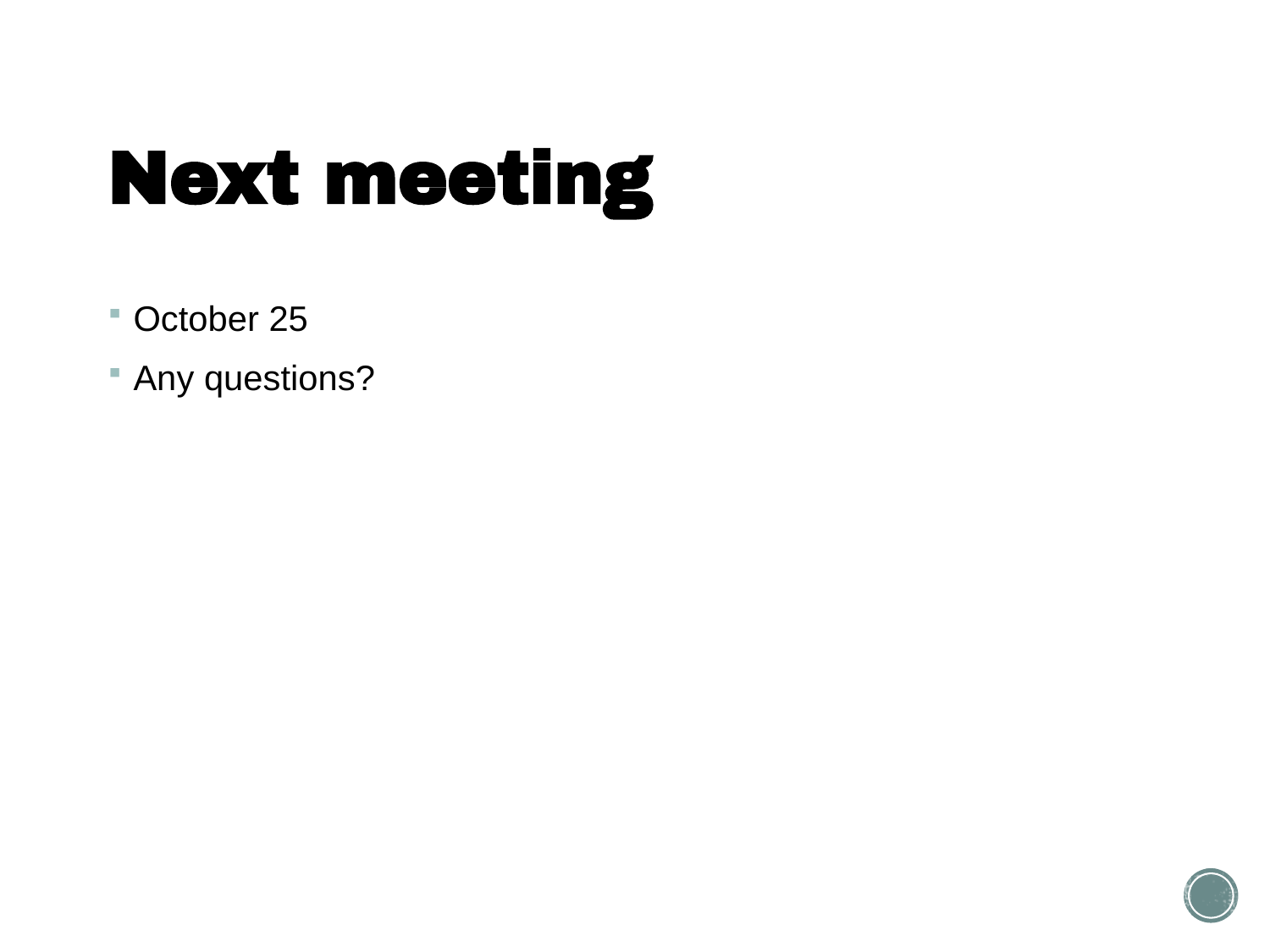

# Next meeting
October 25
Any questions?